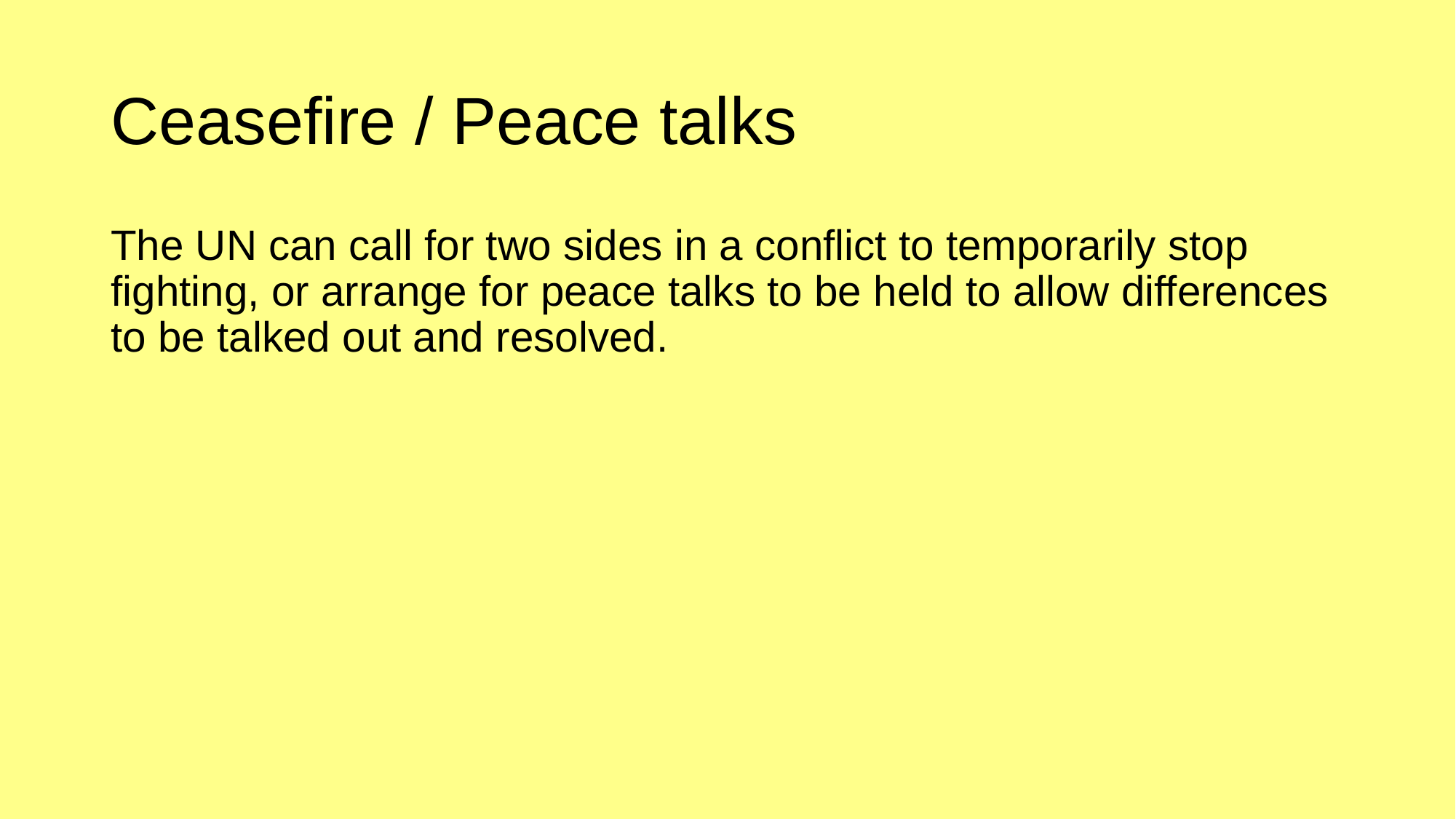

# Ceasefire / Peace talks
The UN can call for two sides in a conflict to temporarily stop fighting, or arrange for peace talks to be held to allow differences to be talked out and resolved.